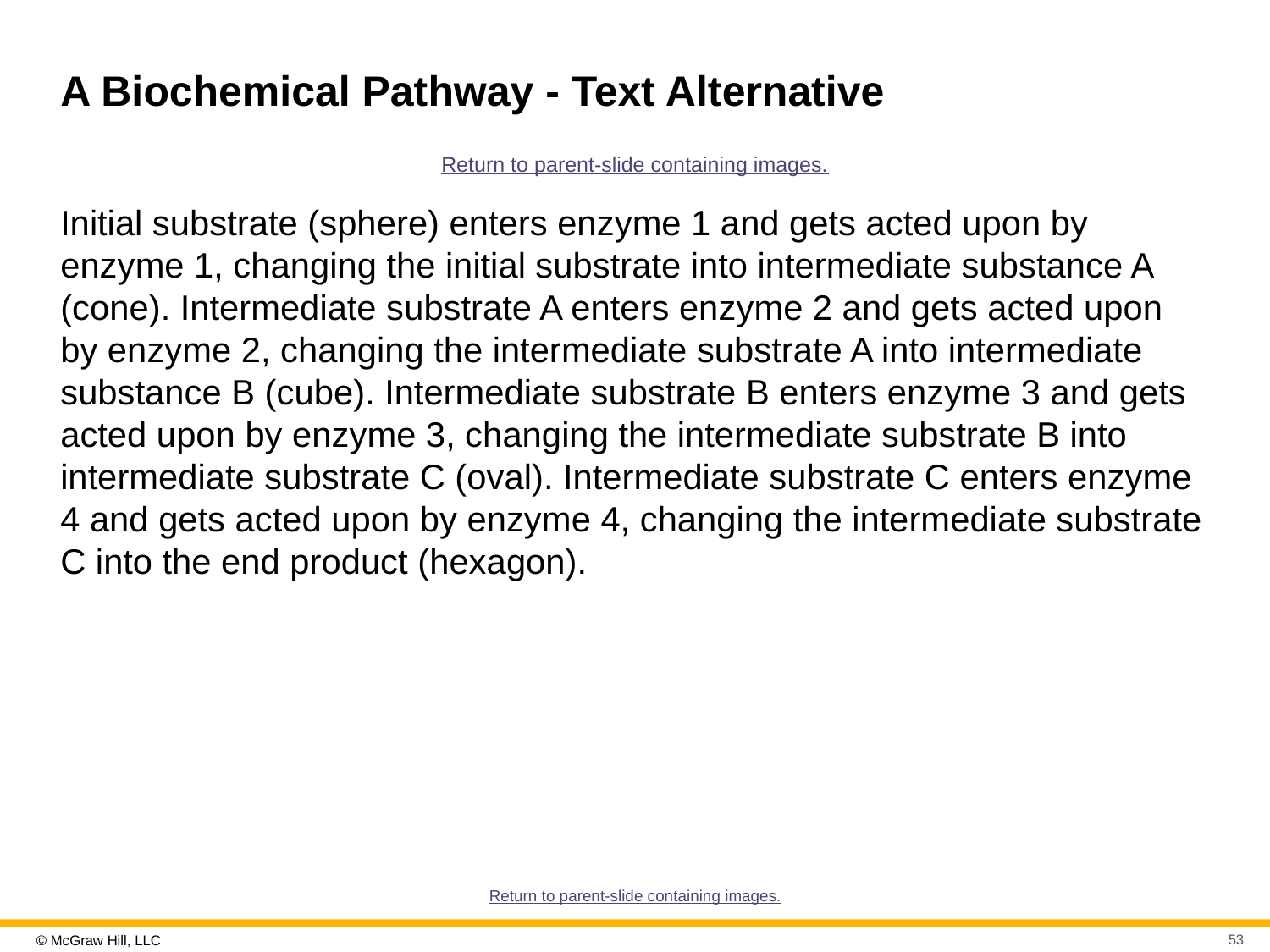

# A Biochemical Pathway - Text Alternative
Return to parent-slide containing images.
Initial substrate (sphere) enters enzyme 1 and gets acted upon by enzyme 1, changing the initial substrate into intermediate substance A (cone). Intermediate substrate A enters enzyme 2 and gets acted upon by enzyme 2, changing the intermediate substrate A into intermediate substance B (cube). Intermediate substrate B enters enzyme 3 and gets acted upon by enzyme 3, changing the intermediate substrate B into intermediate substrate C (oval). Intermediate substrate C enters enzyme 4 and gets acted upon by enzyme 4, changing the intermediate substrate C into the end product (hexagon).
Return to parent-slide containing images.
53